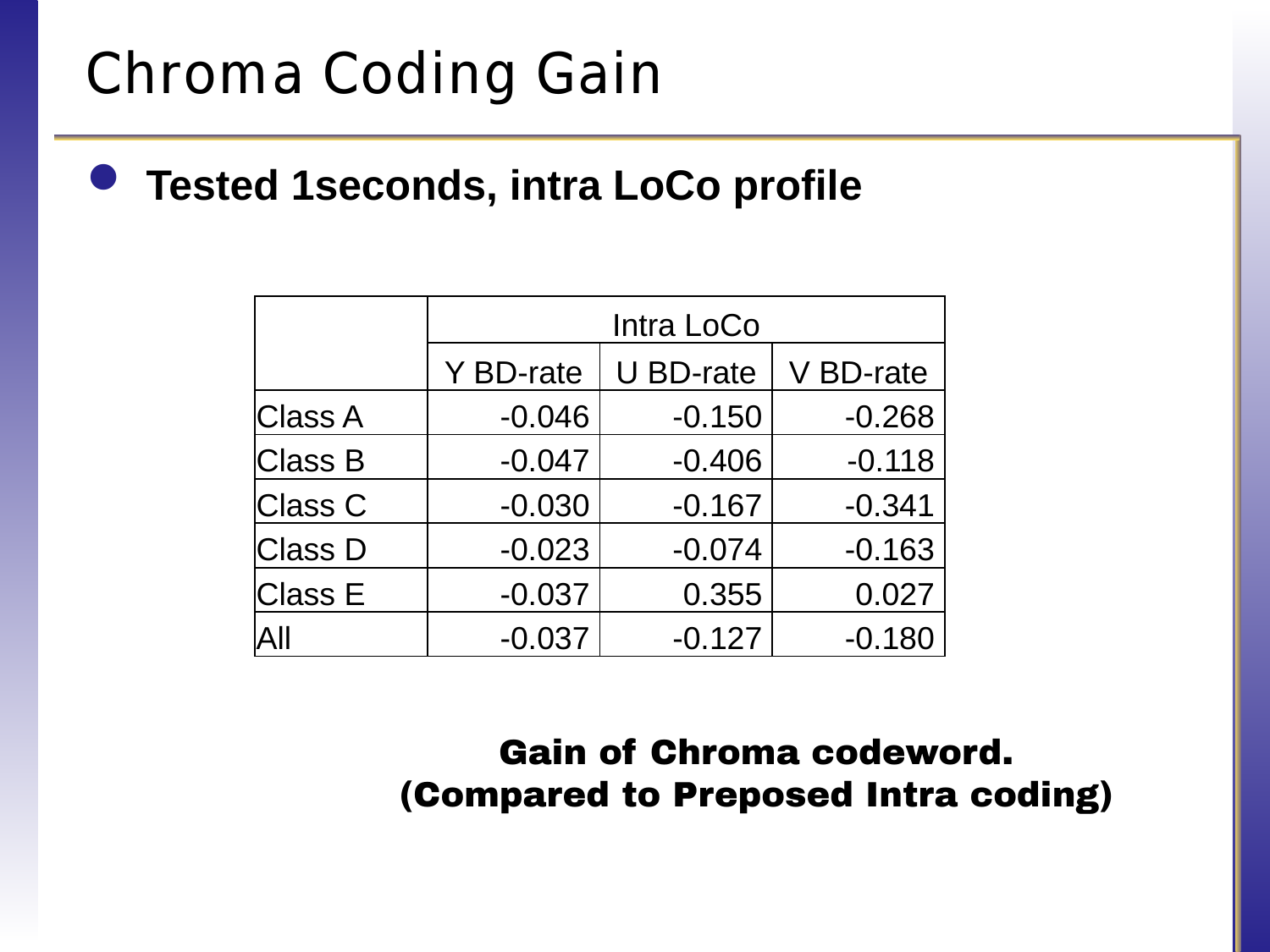

# Chroma Coding Gain
 Tested 1seconds, intra LoCo profile
|  | Intra LoCo |  |  |
| --- | --- | --- | --- |
|  | Y BD-rate | U BD-rate | V BD-rate |
| Class A | -0.046 | -0.150 | -0.268 |
| Class B | -0.047 | -0.406 | -0.118 |
| Class C | -0.030 | -0.167 | -0.341 |
| Class D | -0.023 | -0.074 | -0.163 |
| Class E | -0.037 | 0.355 | 0.027 |
| All | -0.037 | -0.127 | -0.180 |
Gain of Chroma codeword.
(Compared to Preposed Intra coding)